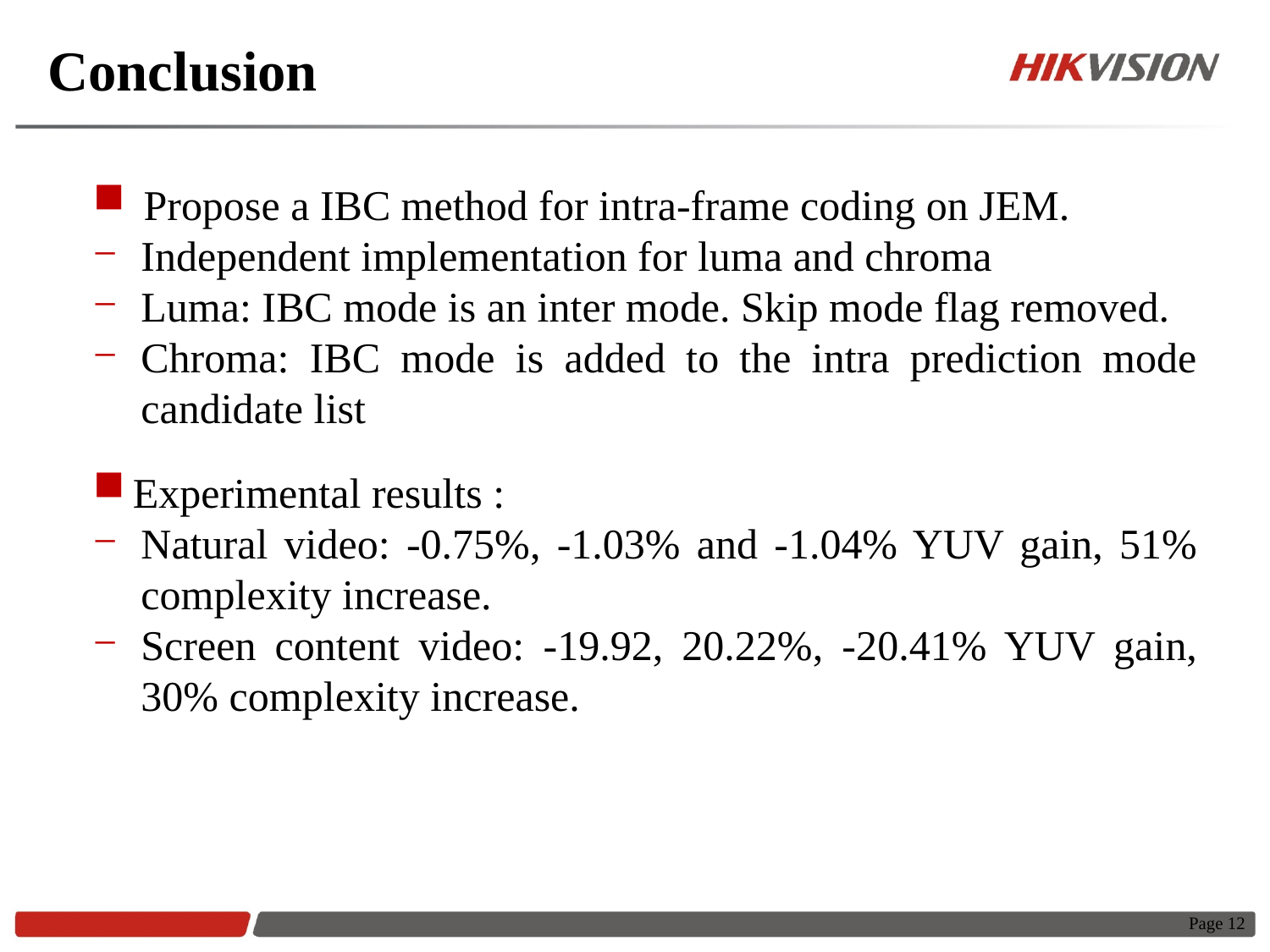

# Conclusion

 Propose a IBC method for intra-frame coding on JEM.
Independent implementation for luma and chroma
Luma: IBC mode is an inter mode. Skip mode flag removed.
Chroma: IBC mode is added to the intra prediction mode candidate list
Experimental results :
Natural video: -0.75%, -1.03% and -1.04% YUV gain, 51% complexity increase.
Screen content video: -19.92, 20.22%, -20.41% YUV gain, 30% complexity increase.

Page 12